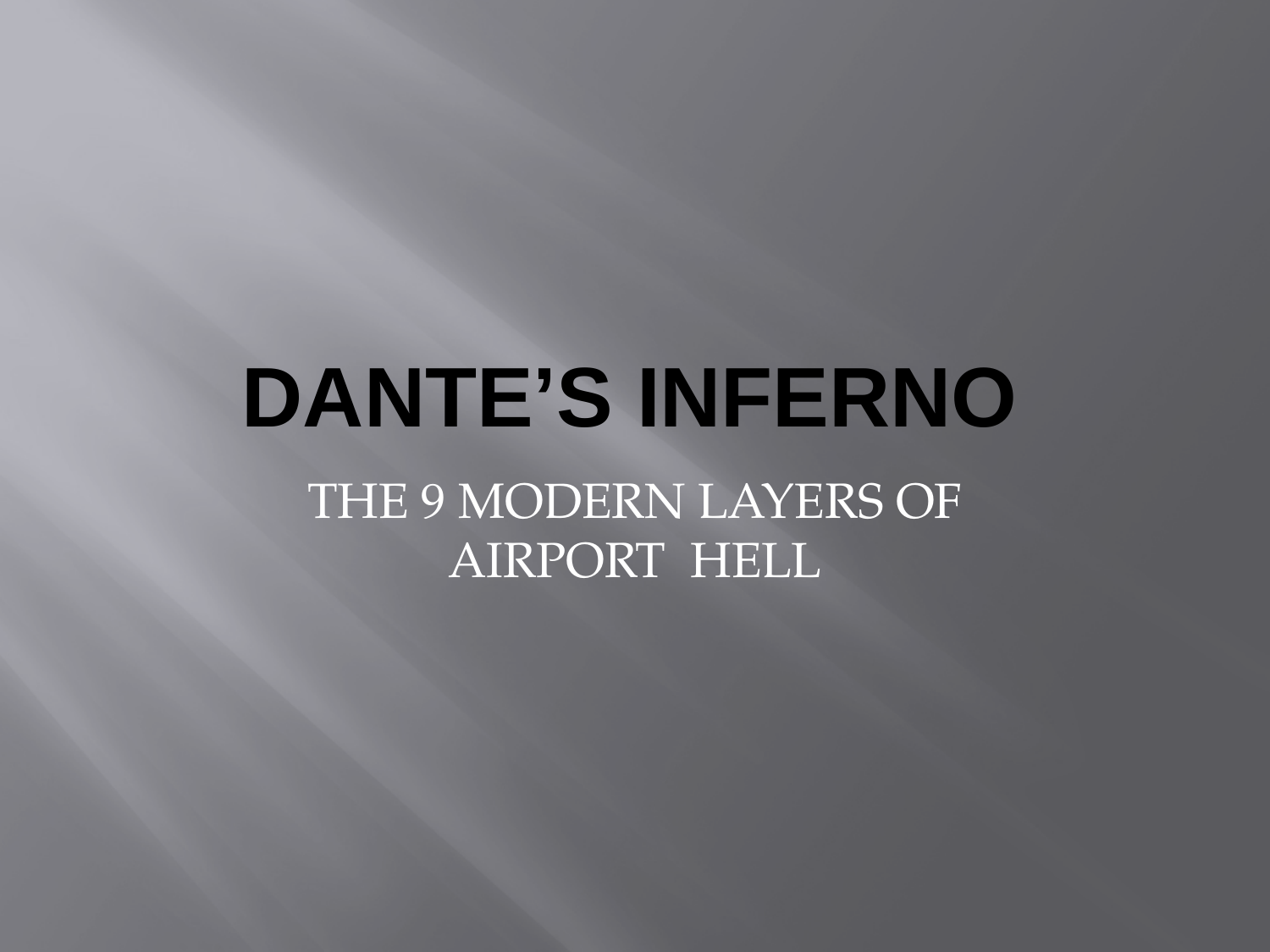

# Dante’s inferno
THE 9 MODERN LAYERS OF AIRPORT  HELL